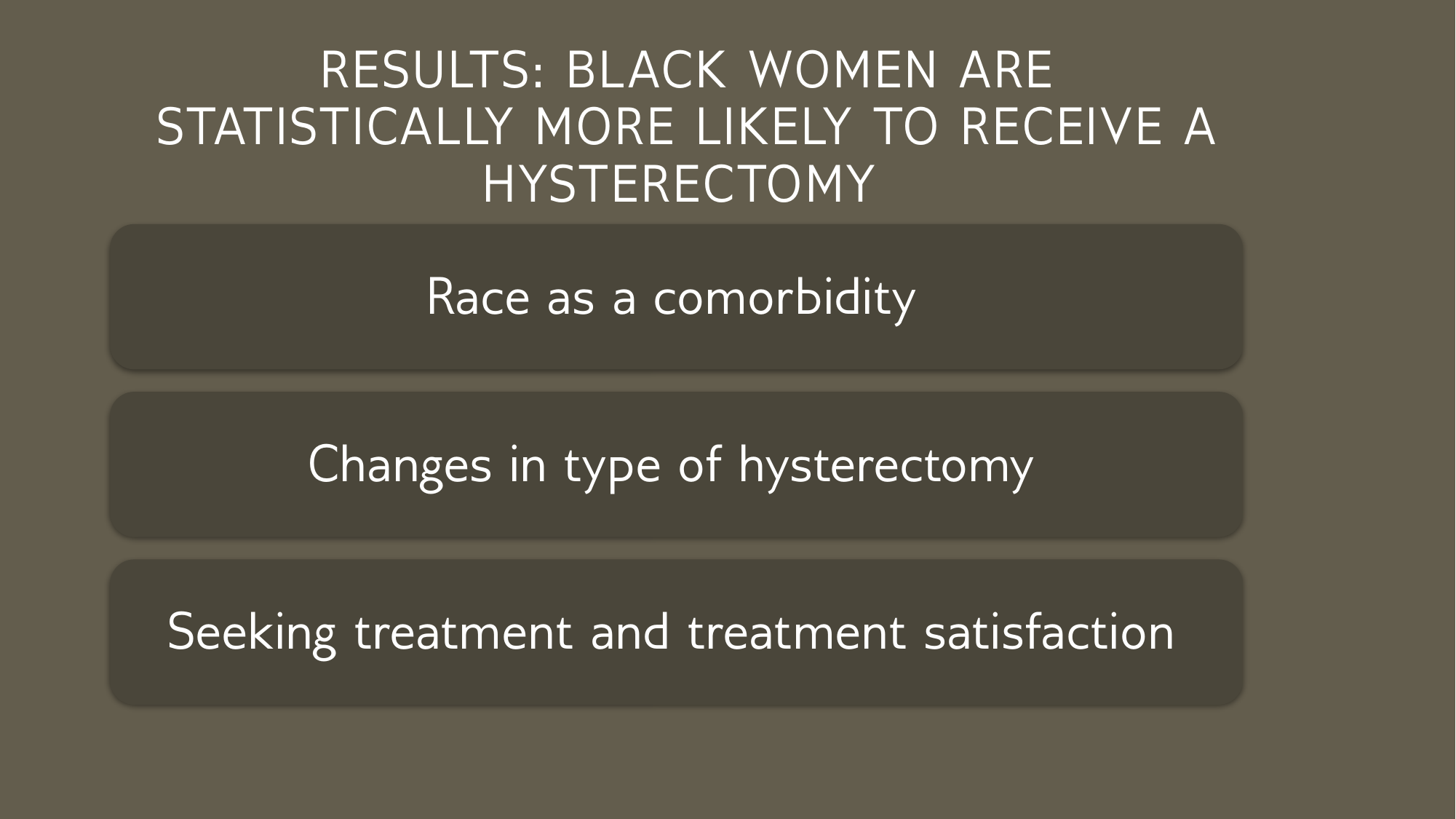

Race as a comorbidity
Changes in type of hysterectomy
Seeking treatment and treatment satisfaction
# Results: Black Women are Statistically More Likely to Receive a Hysterectomy